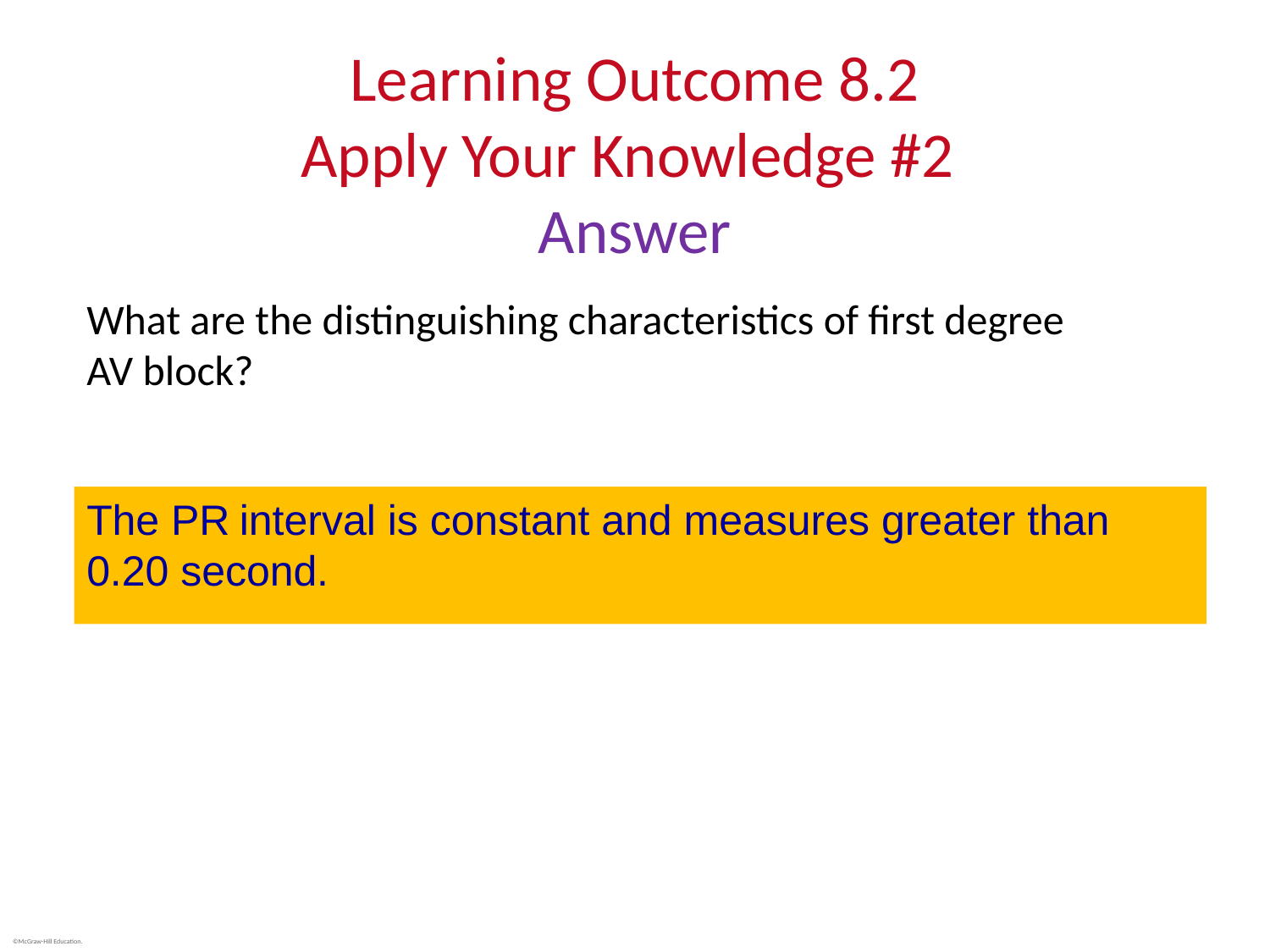

# Learning Outcome 8.2 Apply Your Knowledge #2 Answer
What are the distinguishing characteristics of first degree
AV block?
The PR interval is constant and measures greater than 0.20 second.